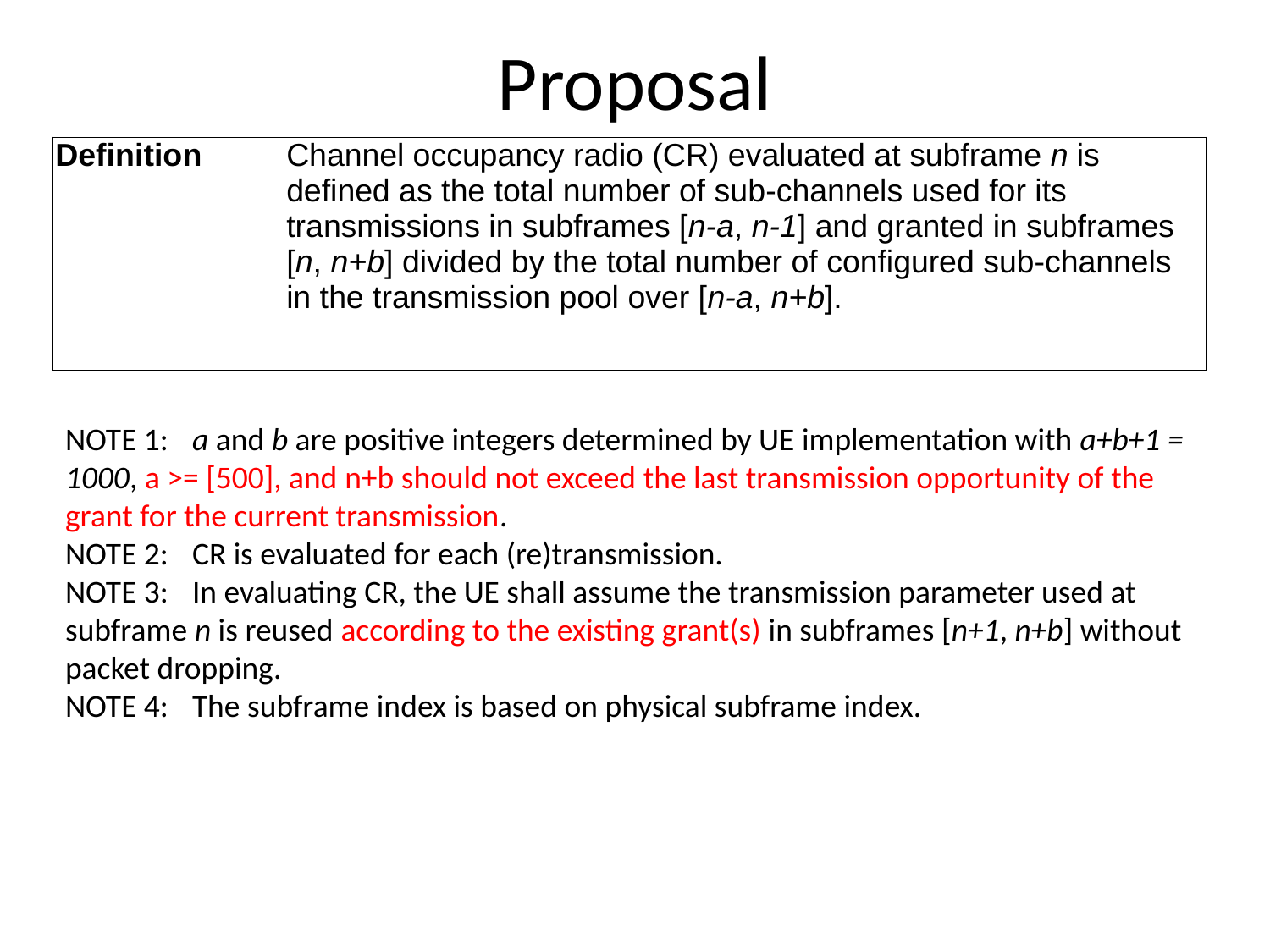

# Proposal
| Definition | Channel occupancy radio (CR) evaluated at subframe n is defined as the total number of sub-channels used for its transmissions in subframes [n-a, n-1] and granted in subframes [n, n+b] divided by the total number of configured sub-channels in the transmission pool over [n-a, n+b]. |
| --- | --- |
NOTE 1:	a and b are positive integers determined by UE implementation with a+b+1 = 1000, a >= [500], and n+b should not exceed the last transmission opportunity of the grant for the current transmission.
NOTE 2: 	CR is evaluated for each (re)transmission.
NOTE 3:	In evaluating CR, the UE shall assume the transmission parameter used at subframe n is reused according to the existing grant(s) in subframes [n+1, n+b] without packet dropping.
NOTE 4:	The subframe index is based on physical subframe index.